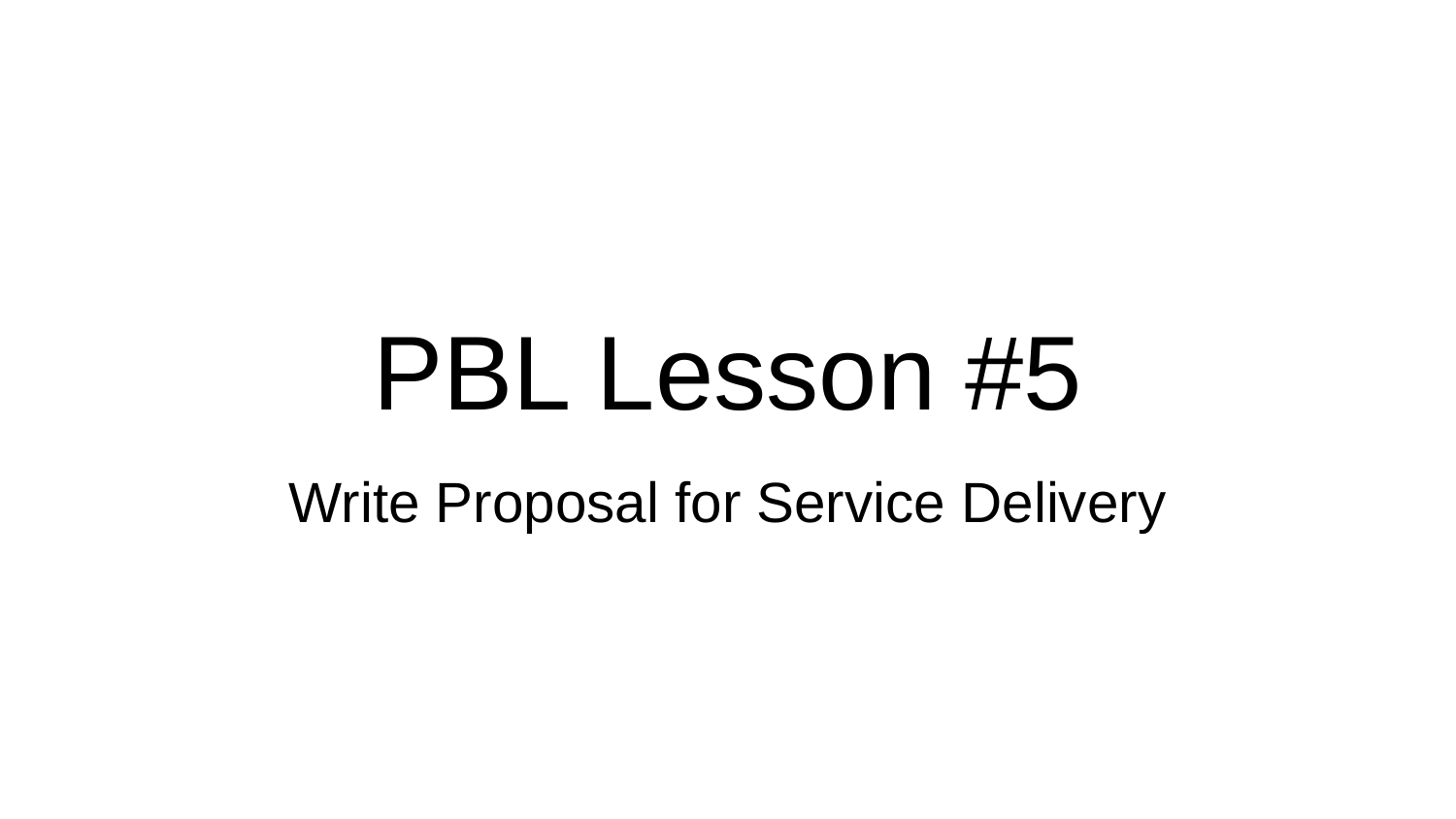

# PBL Lesson #5
Write Proposal for Service Delivery